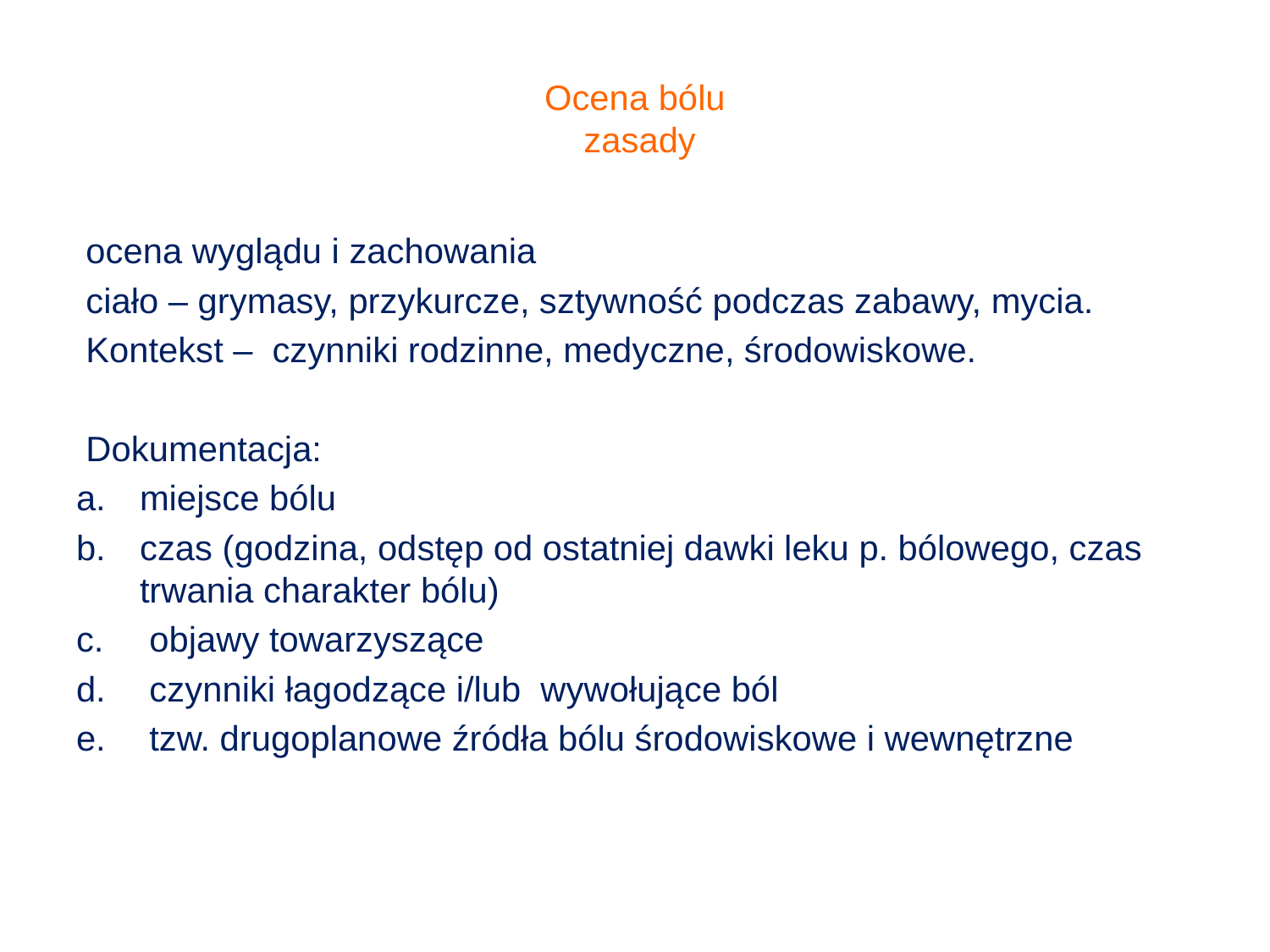

# Ocena bólu zasady
 ocena wyglądu i zachowania
 ciało – grymasy, przykurcze, sztywność podczas zabawy, mycia.
 Kontekst –  czynniki rodzinne, medyczne, środowiskowe.

 Dokumentacja:
miejsce bólu
czas (godzina, odstęp od ostatniej dawki leku p. bólowego, czas trwania charakter bólu)
 objawy towarzyszące
 czynniki łagodzące i/lub  wywołujące ból
 tzw. drugoplanowe źródła bólu środowiskowe i wewnętrzne